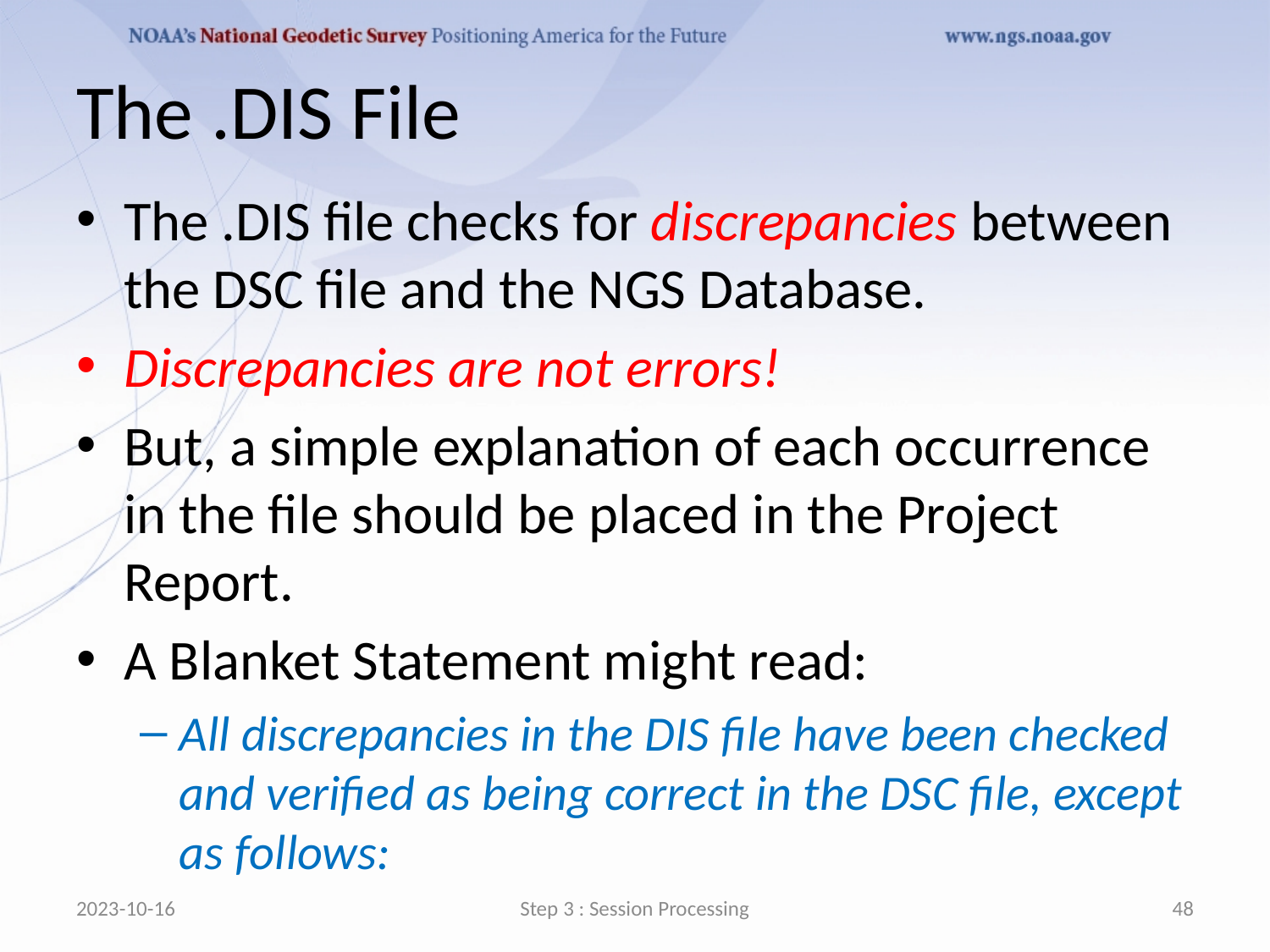

# The .DIS File
The .DIS file checks for discrepancies between the DSC file and the NGS Database.
Discrepancies are not errors!
But, a simple explanation of each occurrence in the file should be placed in the Project Report.
A Blanket Statement might read:
All discrepancies in the DIS file have been checked and verified as being correct in the DSC file, except as follows:

2023-10-16
Step 3 : Session Processing
48